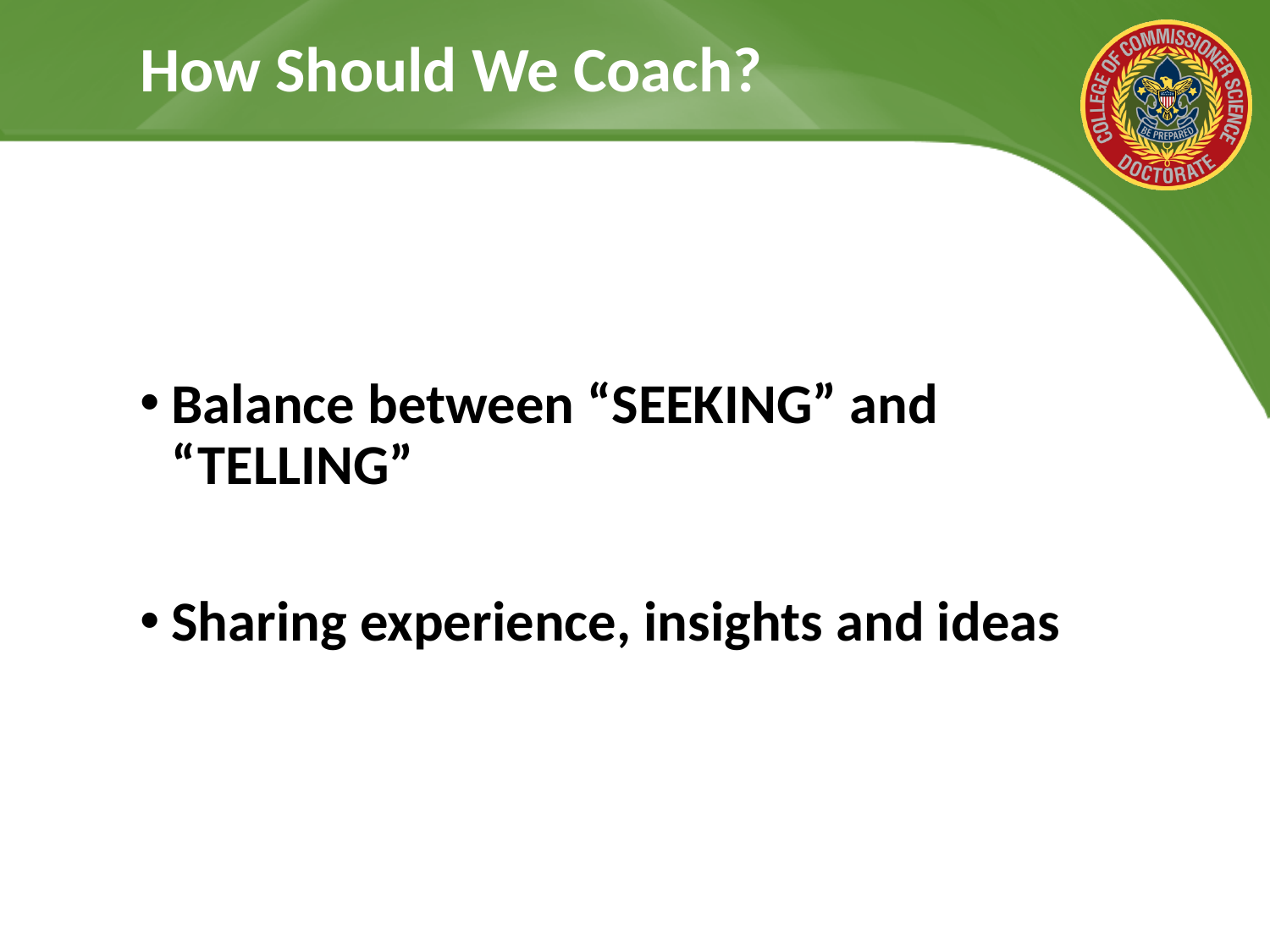

# How Should We Coach?
Balance between “SEEKING” and “TELLING”

Sharing experience, insights and ideas